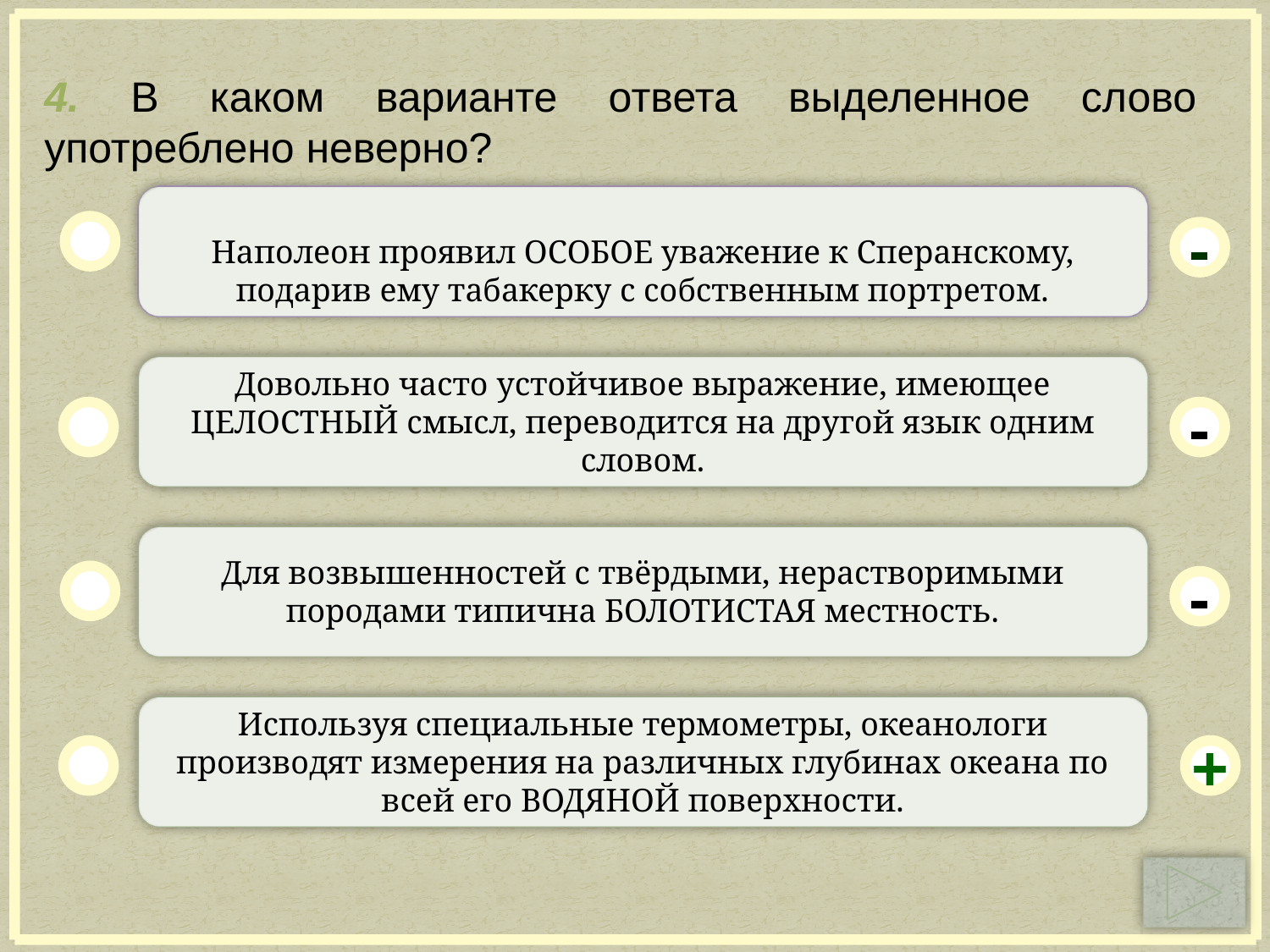

4. В каком варианте ответа выделенное слово употреблено неверно?

Наполеон проявил ОСОБОЕ уважение к Сперанскому, подарив ему табакерку с собственным портретом.

-
Довольно часто устойчивое выражение, имеющее ЦЕЛОСТНЫЙ смысл, переводится на другой язык одним словом.

-
Для возвышенностей с твёрдыми, нерастворимыми породами типична БОЛОТИСТАЯ местность.

-
Используя специальные термометры, океанологи производят измерения на различных глубинах океана по всей его ВОДЯНОЙ поверхности.

+